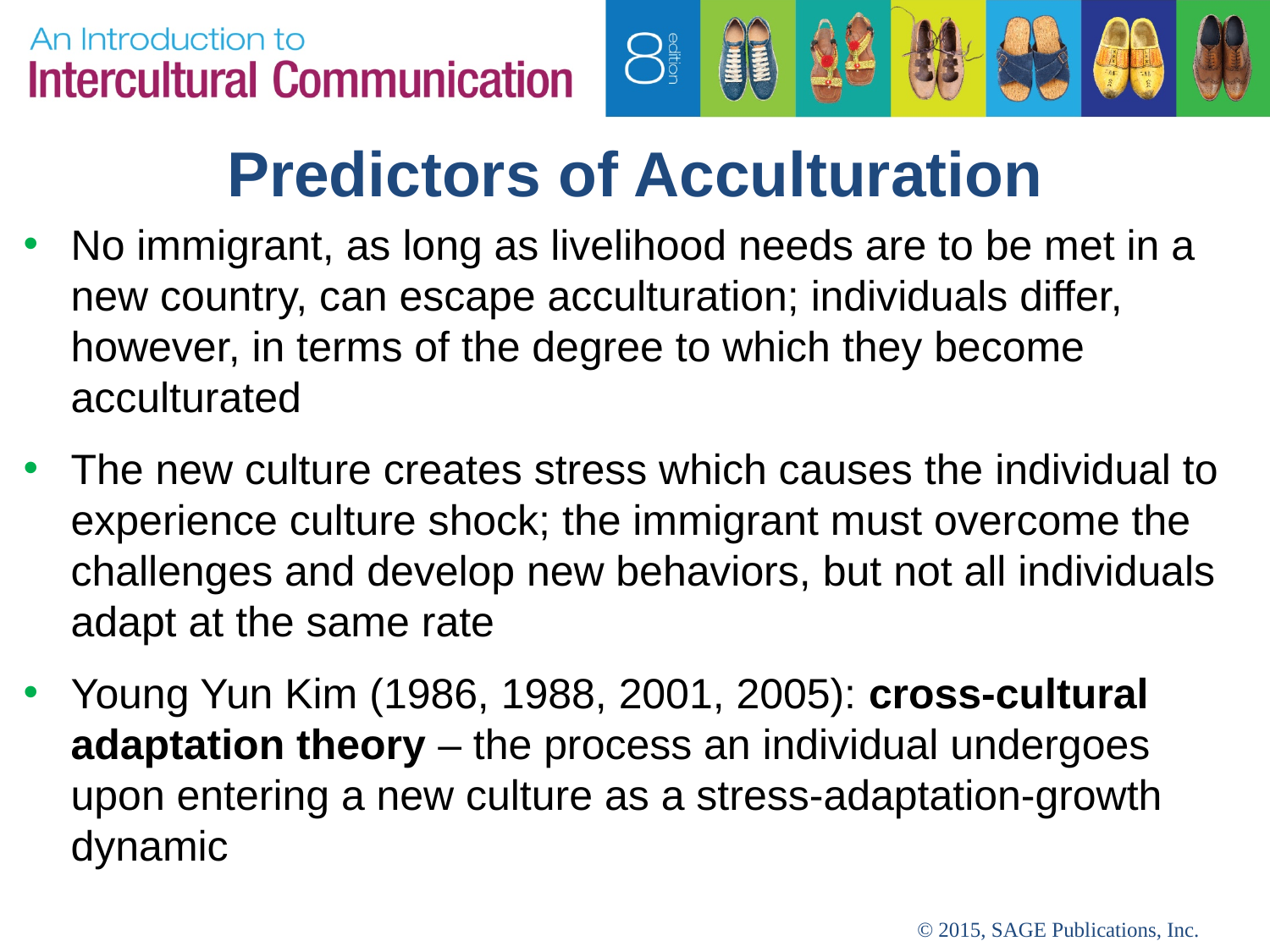

# Predictors of Acculturation
No immigrant, as long as livelihood needs are to be met in a new country, can escape acculturation; individuals differ, however, in terms of the degree to which they become acculturated
The new culture creates stress which causes the individual to experience culture shock; the immigrant must overcome the challenges and develop new behaviors, but not all individuals adapt at the same rate
Young Yun Kim (1986, 1988, 2001, 2005): cross-cultural adaptation theory – the process an individual undergoes upon entering a new culture as a stress-adaptation-growth dynamic

© 2015, SAGE Publications, Inc.